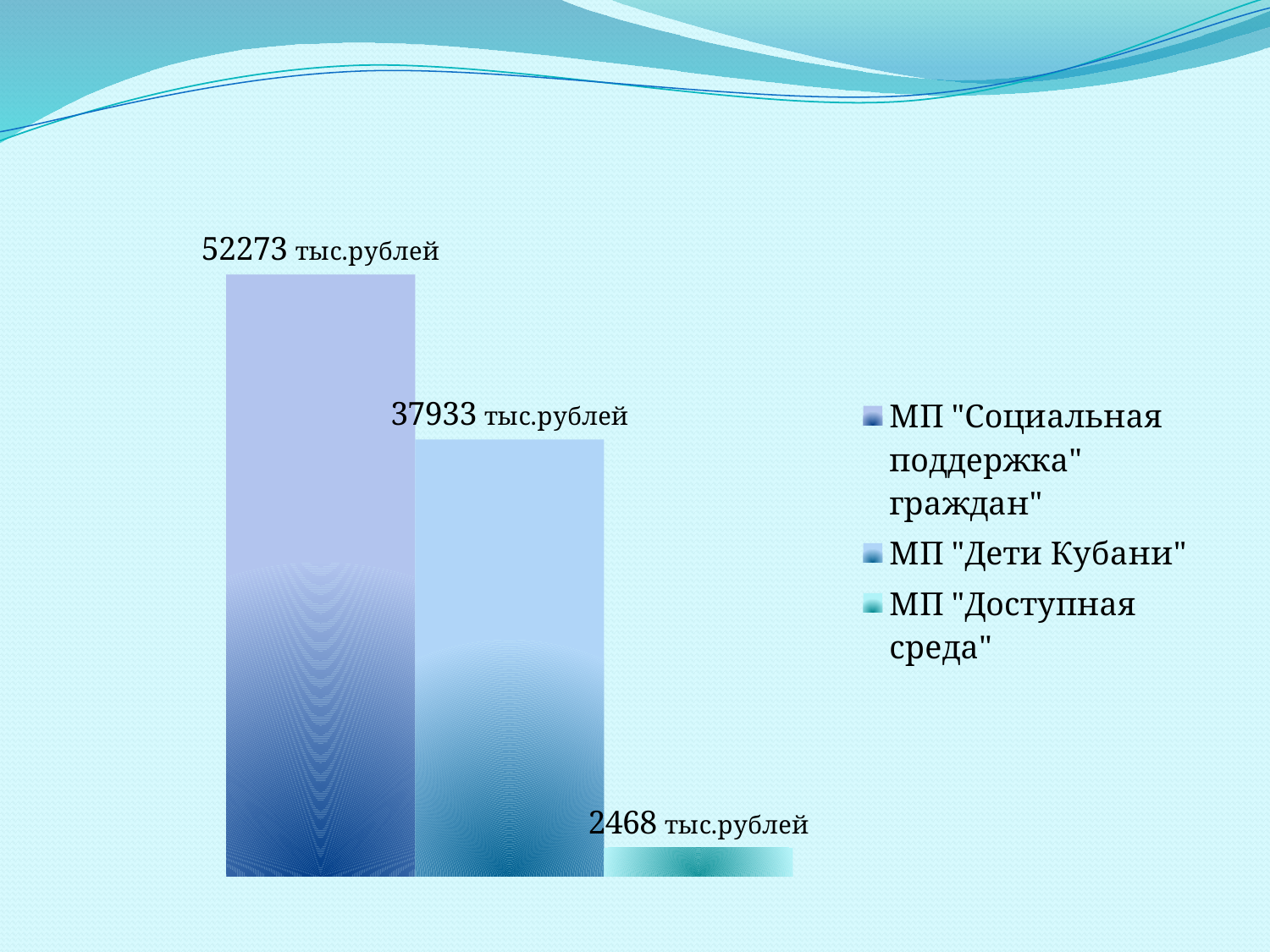

### Chart

| Category | МП "Социальная поддержка" граждан" | МП "Дети Кубани" | МП "Доступная среда" |
|---|---|---|---|
|  | 52273.0 | 37933.0 | 2468.0 |